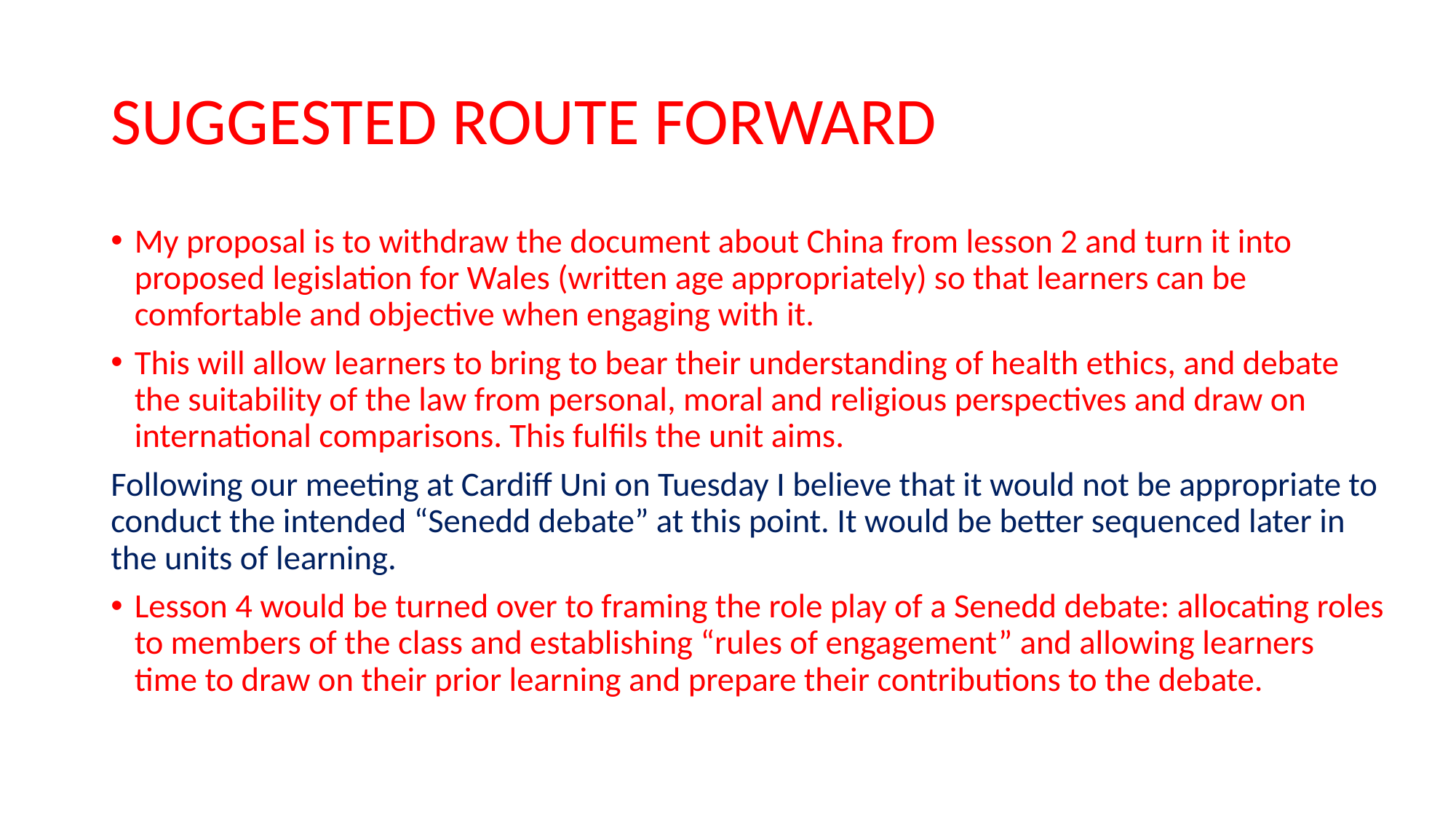

# SUGGESTED ROUTE FORWARD
My proposal is to withdraw the document about China from lesson 2 and turn it into proposed legislation for Wales (written age appropriately) so that learners can be comfortable and objective when engaging with it.
This will allow learners to bring to bear their understanding of health ethics, and debate the suitability of the law from personal, moral and religious perspectives and draw on international comparisons. This fulfils the unit aims.
Following our meeting at Cardiff Uni on Tuesday I believe that it would not be appropriate to conduct the intended “Senedd debate” at this point. It would be better sequenced later in the units of learning.
Lesson 4 would be turned over to framing the role play of a Senedd debate: allocating roles to members of the class and establishing “rules of engagement” and allowing learners time to draw on their prior learning and prepare their contributions to the debate.